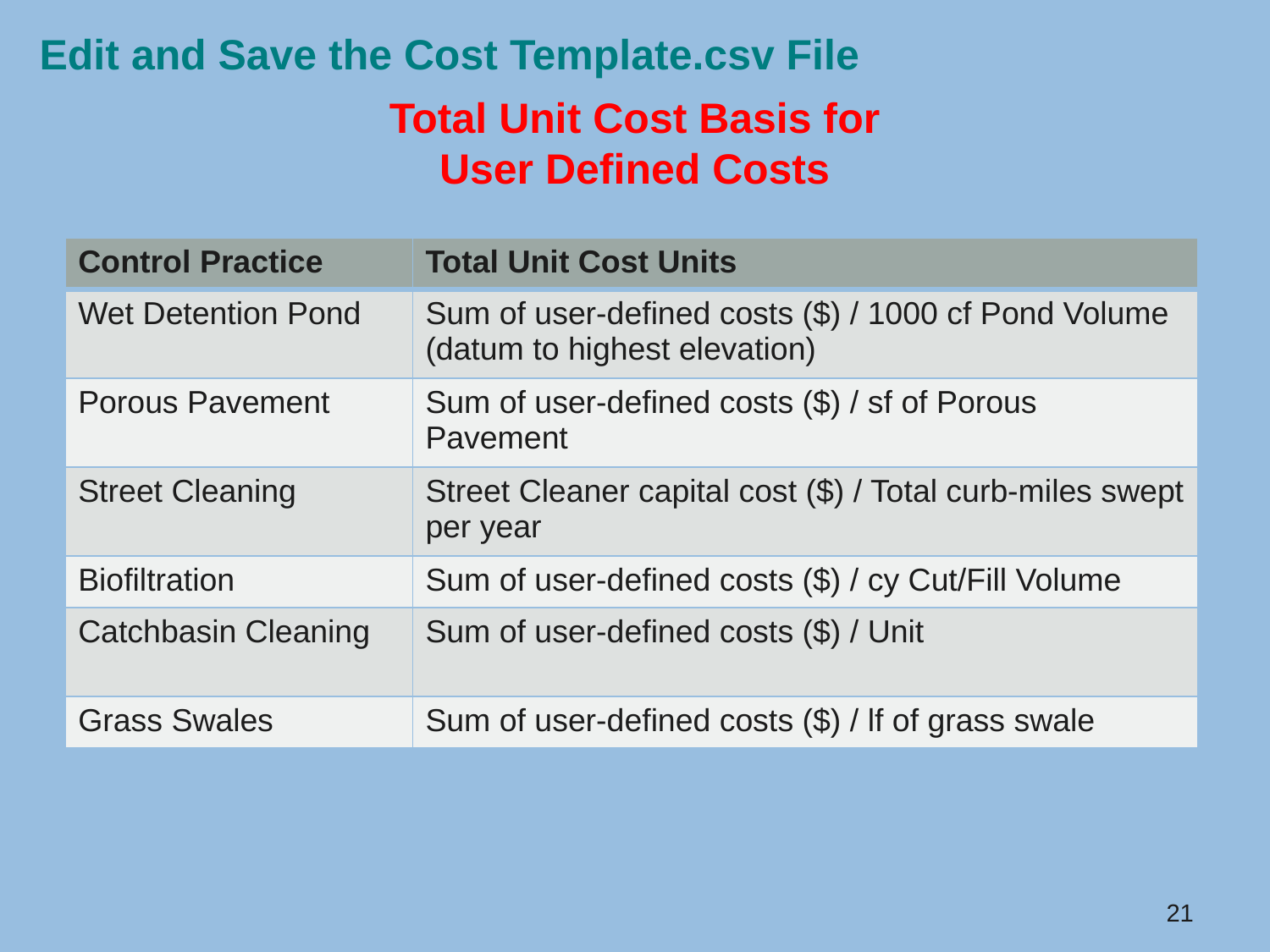

# Edit and Save the Cost Template.csv File
Total Unit Cost Basis for User Defined Costs
| Control Practice | Total Unit Cost Units |
| --- | --- |
| Wet Detention Pond | Sum of user-defined costs ($) / 1000 cf Pond Volume (datum to highest elevation) |
| Porous Pavement | Sum of user-defined costs ($) / sf of Porous Pavement |
| Street Cleaning | Street Cleaner capital cost ($) / Total curb-miles swept per year |
| Biofiltration | Sum of user-defined costs ($) / cy Cut/Fill Volume |
| Catchbasin Cleaning | Sum of user-defined costs ($) / Unit |
| Grass Swales | Sum of user-defined costs ($) / lf of grass swale |
21